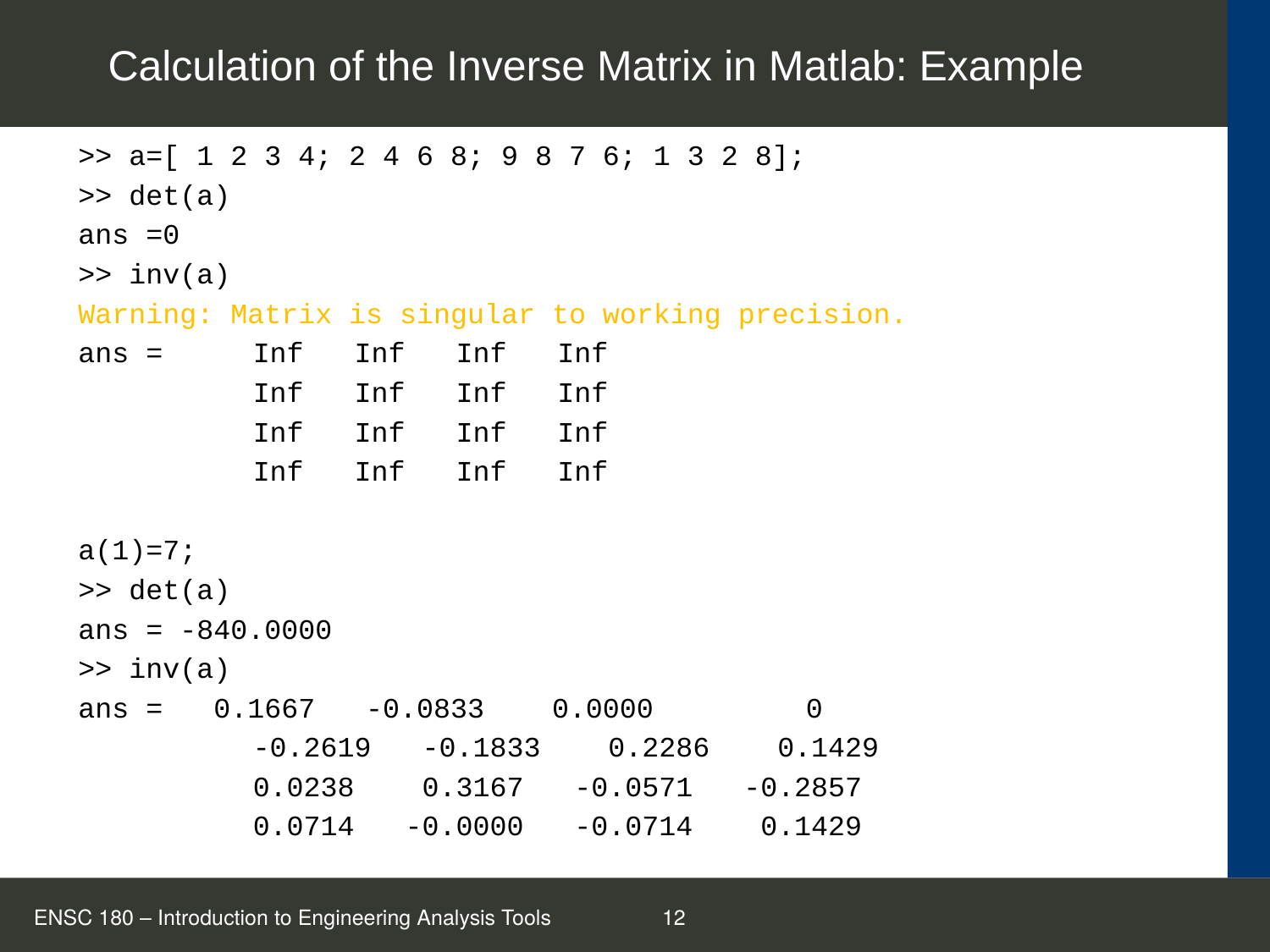

# Calculation of the Inverse Matrix in Matlab: Example
>> a=[ 1 2 3 4; 2 4 6 8; 9 8 7 6; 1 3 2 8];
>> det(a)
ans =0
>> inv(a)
Warning: Matrix is singular to working precision.
ans = 	Inf   Inf   Inf   Inf
   	Inf   Inf   Inf   Inf
   	Inf   Inf   Inf   Inf
   	Inf   Inf   Inf   Inf

a(1)=7;
>> det(a)
ans = -840.0000
>> inv(a)
ans =   0.1667   -0.0833    0.0000         0
   	-0.2619   -0.1833    0.2286    0.1429
    	0.0238    0.3167   -0.0571   -0.2857
    	0.0714   -0.0000   -0.0714    0.1429
ENSC 180 – Introduction to Engineering Analysis Tools